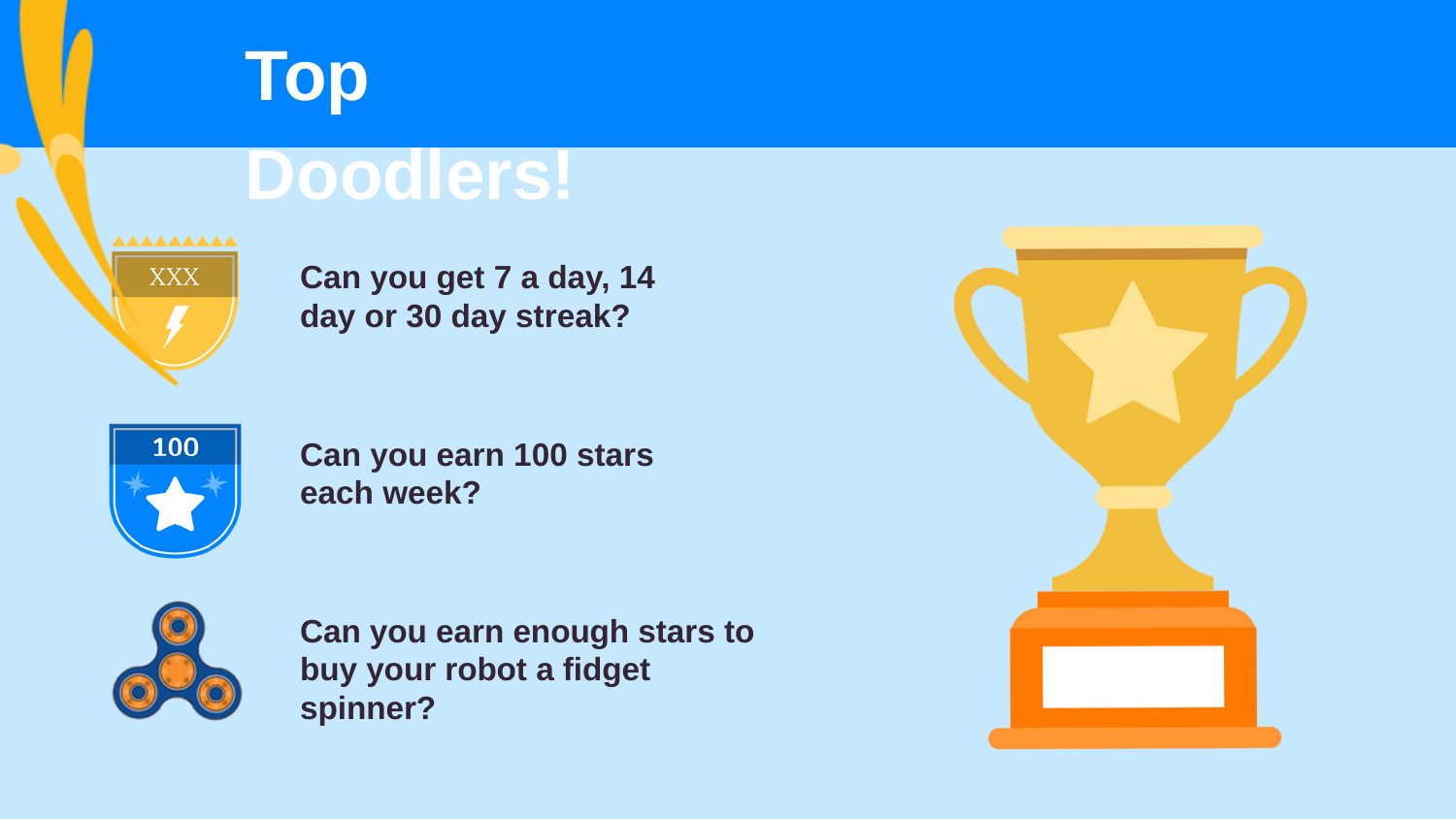

Top Doodlers!

Can you get 7 a day, 14 day or 30 day streak?

Can you earn 100 stars each week?

Can you earn enough stars to buy your robot a fidget spinner?